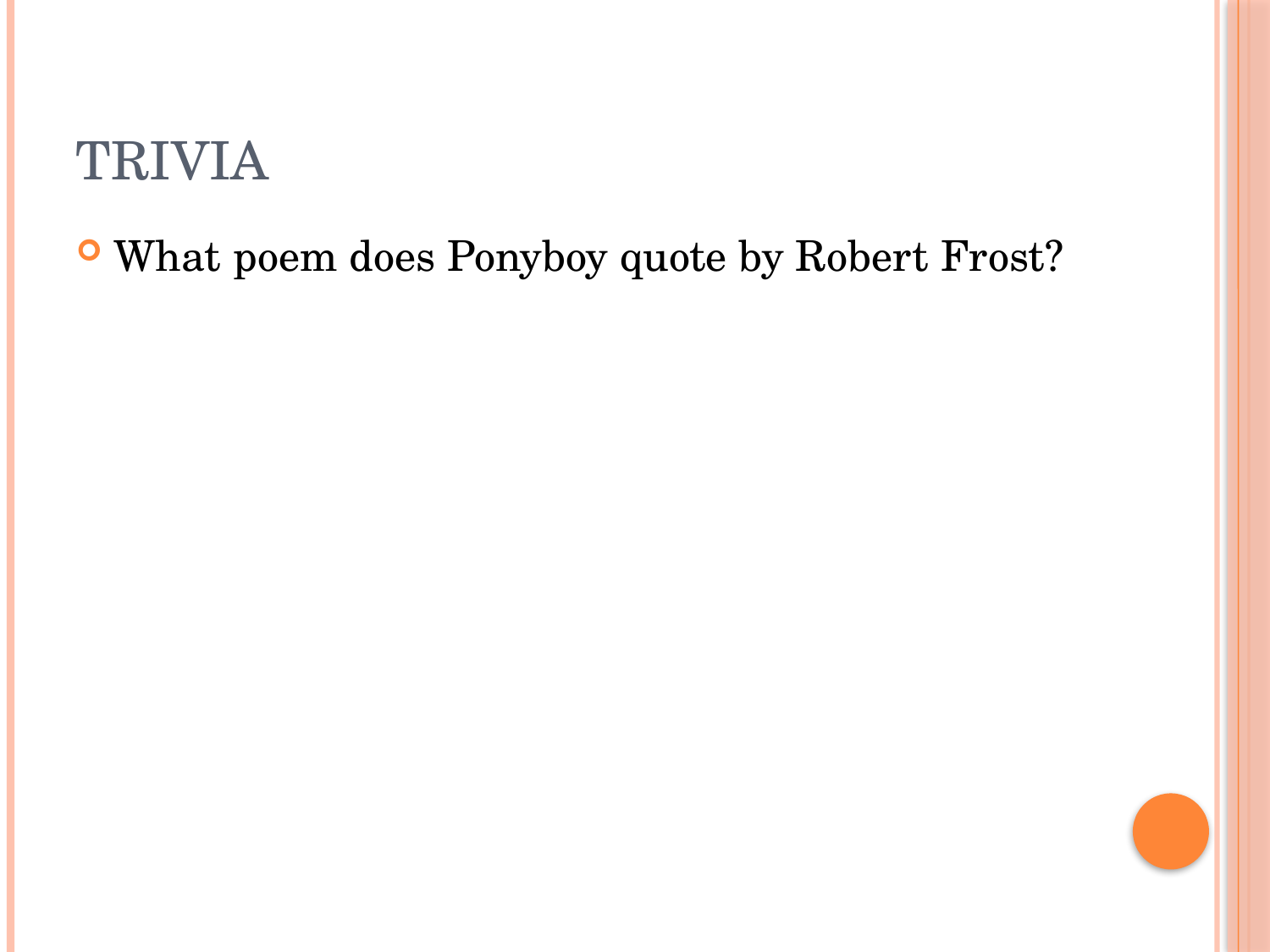

# Trivia
What poem does Ponyboy quote by Robert Frost?